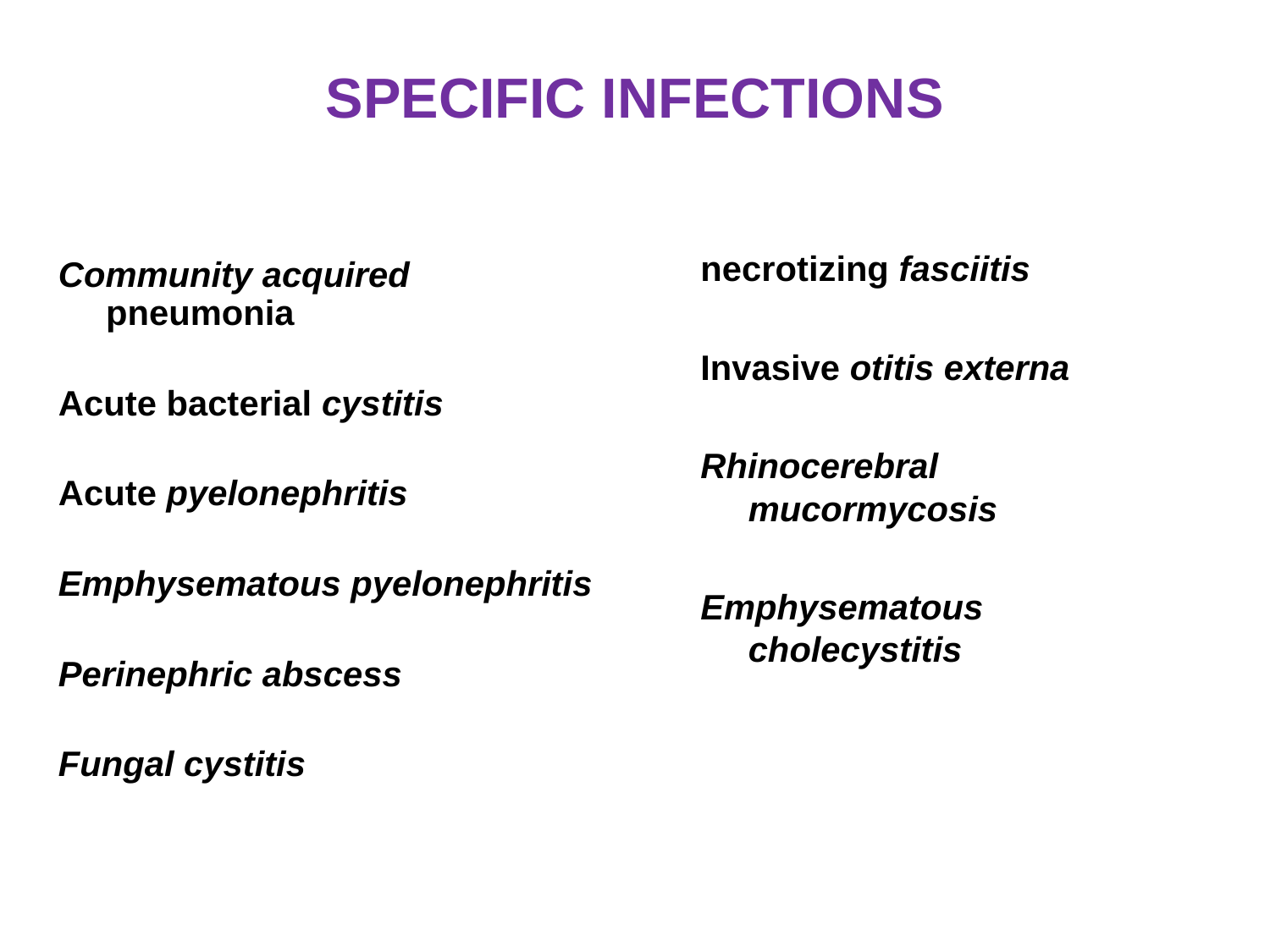

# SPECIFIC INFECTIONS

necrotizing fasciitis

Invasive otitis externa

Rhinocerebral mucormycosis

Emphysematous cholecystitis

Community acquired pneumonia

Acute bacterial cystitis

Acute pyelonephritis

Emphysematous pyelonephritis

Perinephric abscess

Fungal cystitis